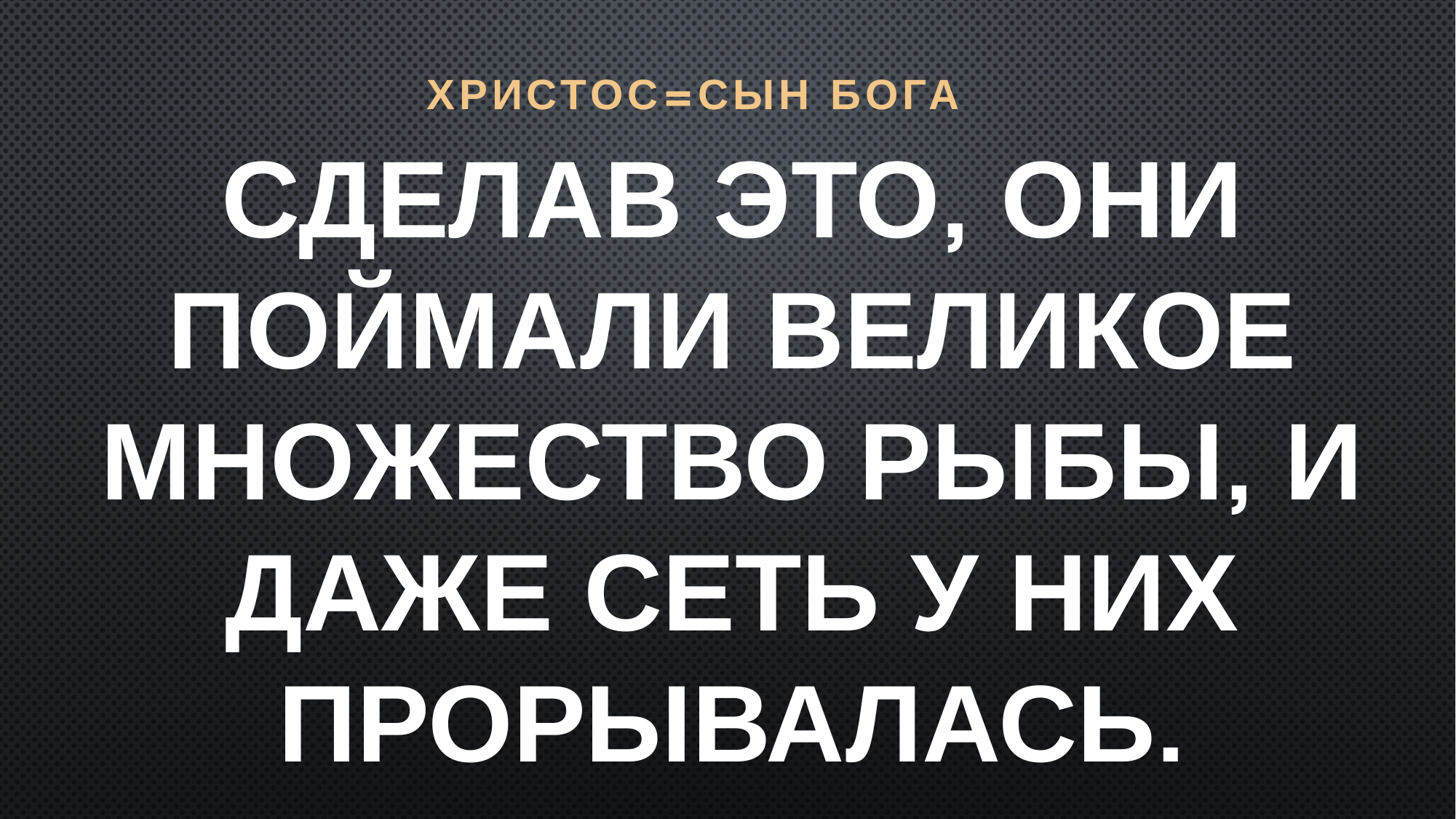

ХРИСТОС=СЫН БОГА
Сделав это, они поймали великое множество рыбы, и даже сеть у них прорывалась.